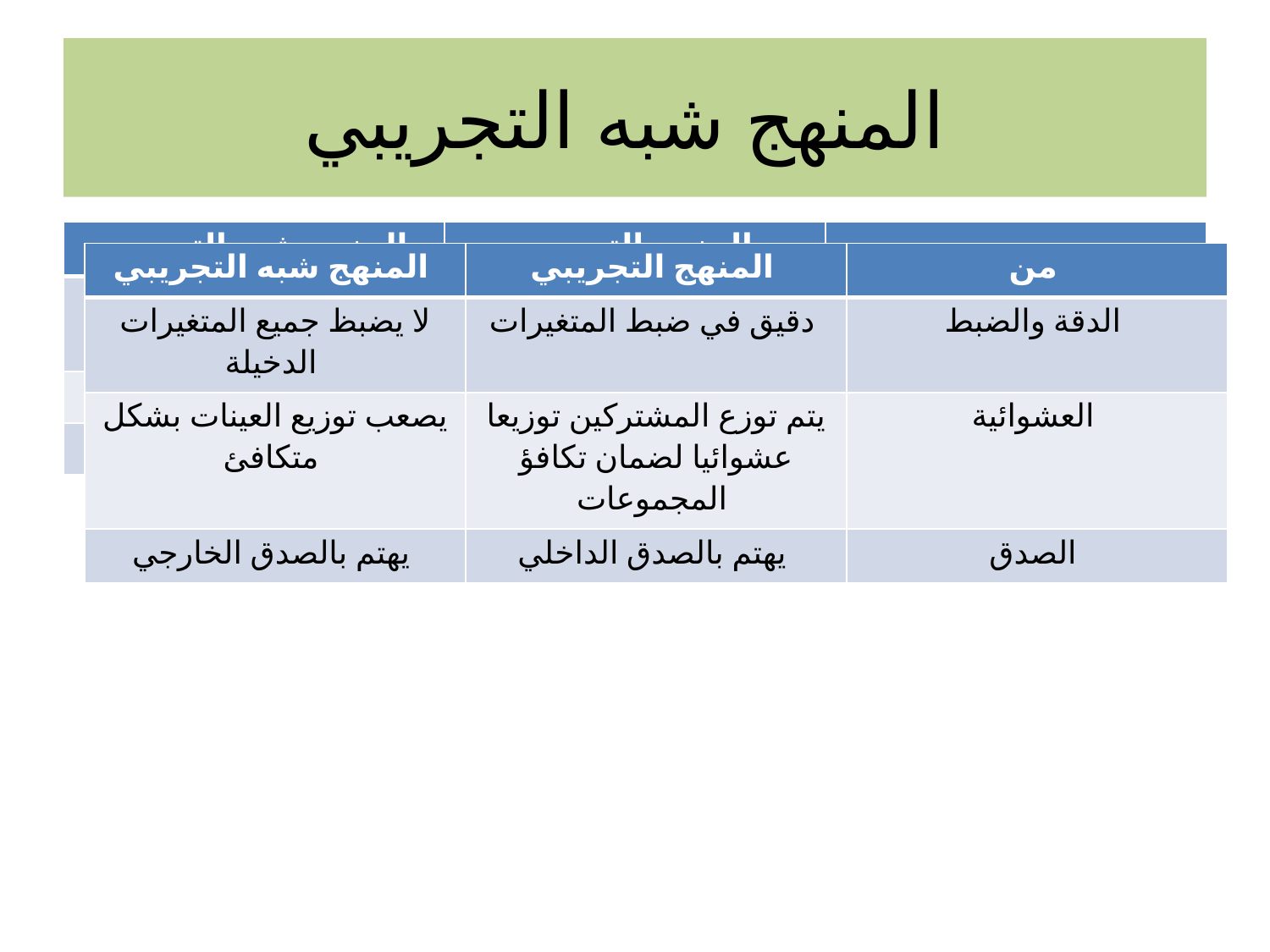

# المنهج شبه التجريبي
| المنهج شبه التجريبي | المنهج التجريبي | من |
| --- | --- | --- |
| لا يضبظ جميع المتغيرات الدخيلة | دقيق في ضبط المتغيرات | الدقة والضبط |
|  |  |  |
|  |  |  |
| المنهج شبه التجريبي | المنهج التجريبي | من |
| --- | --- | --- |
| لا يضبظ جميع المتغيرات الدخيلة | دقيق في ضبط المتغيرات | الدقة والضبط |
| يصعب توزيع العينات بشكل متكافئ | يتم توزع المشتركين توزيعا عشوائيا لضمان تكافؤ المجموعات | العشوائية |
| يهتم بالصدق الخارجي | يهتم بالصدق الداخلي | الصدق |